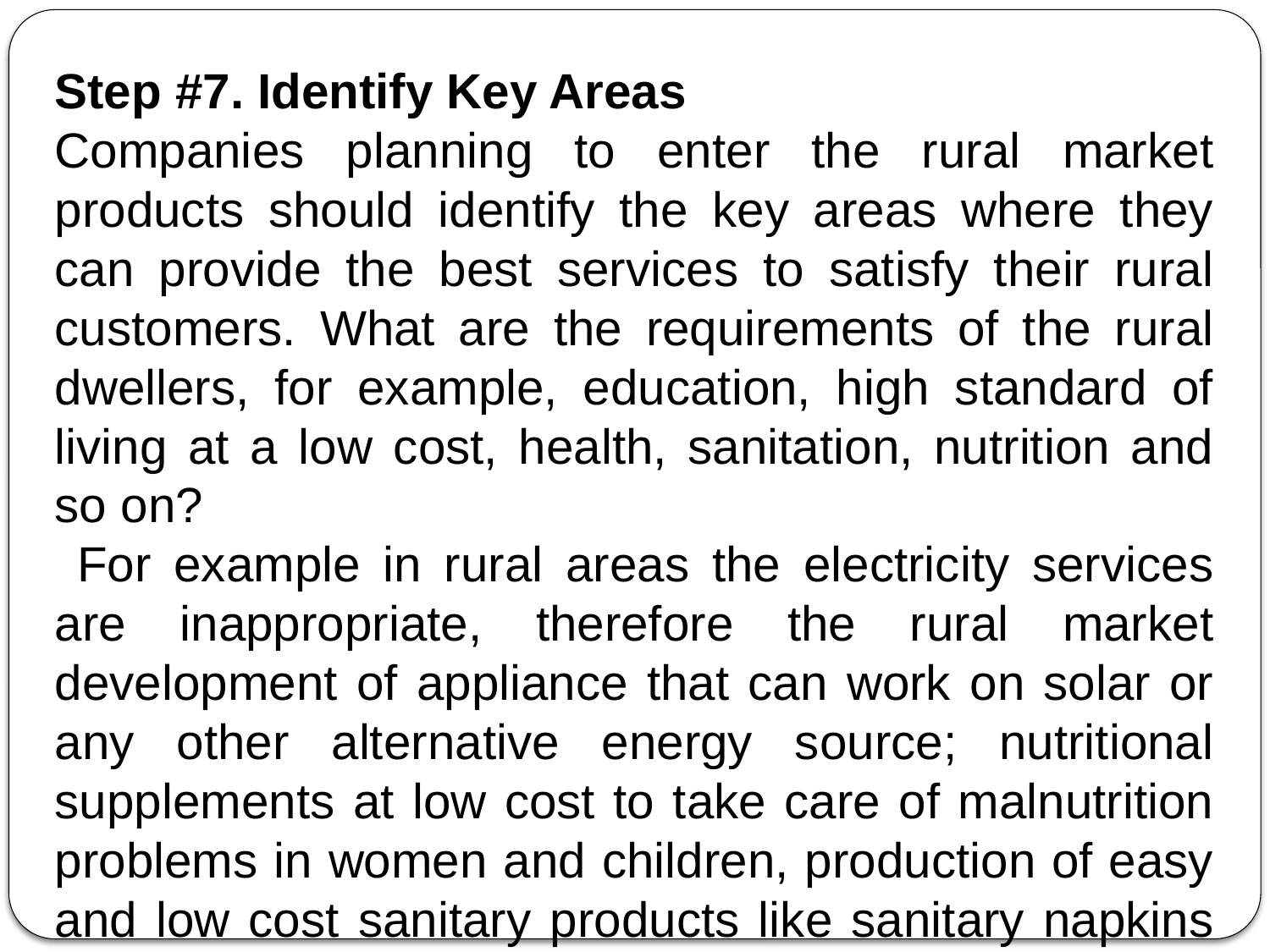

Step #7. Identify Key Areas
Companies planning to enter the rural market products should identify the key areas where they can provide the best services to satisfy their rural customers. What are the requirements of the rural dwellers, for example, education, high standard of living at a low cost, health, sanitation, nutrition and so on?
 For example in rural areas the electricity services are inappropriate, therefore the rural market development of appliance that can work on solar or any other alternative energy source; nutritional supplements at low cost to take care of malnutrition problems in women and children, production of easy and low cost sanitary products like sanitary napkins and so on.